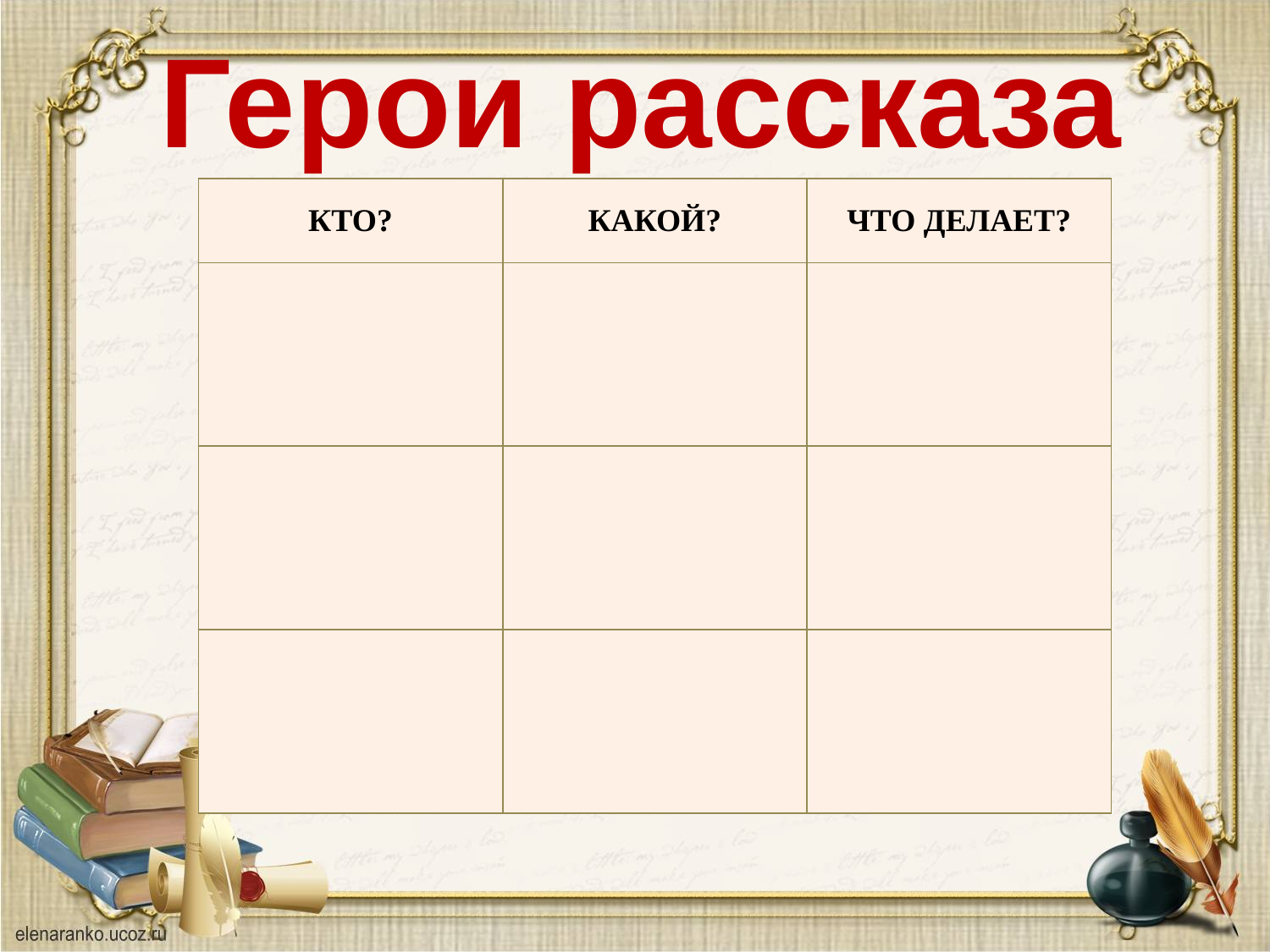

# Герои рассказа
| КТО? | КАКОЙ? | ЧТО ДЕЛАЕТ? |
| --- | --- | --- |
| ЛЕБЕДИ | ПРЕКРАСНЫЕ ДОВЕРЧИВЫЕ БЕЗЗАЩИТНЫЕ | ПРИЛЕТАЮТ ДОВЕРЯЮТ ПОГИБАЮТ |
| ДЖИММИ | МАЛЕНЬКИЙ ДОБРЫЙ СМЕЛЫЙ | ВОСХИЩАЕТСЯ СОСТРАДАЕТ ЗАЩИЩАЕТ |
| ЛЮДИ |  |  |
| КТО? | КАКОЙ? | ЧТО ДЕЛАЕТ? |
| --- | --- | --- |
| ЛЕБЕДИ | ПРЕКРАСНЫЕ ДОВЕРЧИВЫЕ БЕЗЗАЩИТНЫЕ | ПРИЛЕТАЮТ ДОВЕРЯЮТ ПОГИБАЮТ |
| ДЖИММИ |  |  |
| ЛЮДИ |  |  |
| КТО? | КАКОЙ? | ЧТО ДЕЛАЕТ? |
| --- | --- | --- |
|  |  |  |
|  |  |  |
|  |  |  |
| КТО? | КАКОЙ? | ЧТО ДЕЛАЕТ? |
| --- | --- | --- |
| ЛЕБЕДИ | ПРЕКРАСНЫЕ ДОВЕРЧИВЫЕ БЕЗЗАЩИТНЫЕ | ПРИЛЕТАЮТ ДОВЕРЯЮТ ПОГИБАЮТ |
| ДЖИММИ | МАЛЕНЬКИЙ ДОБРЫЙ СМЕЛЫЙ | ВОСХИЩАЕТСЯ СОСТРАДАЕТ ЗАЩИЩАЕТ |
| ЛЮДИ | ЗЛЫЕ ЖАДНЫЕ БЕССЕРДЕЧНЫЕ | НЕ СОЧУВСТВУЮТ РАЗРУШАЮТ ГУБЯТ |
| КТО? | КАКОЙ? | ЧТО ДЕЛАЕТ? |
| --- | --- | --- |
| ЛЕБЕДИ |  |  |
| ДЖИММИ |  |  |
| ЛЮДИ |  |  |